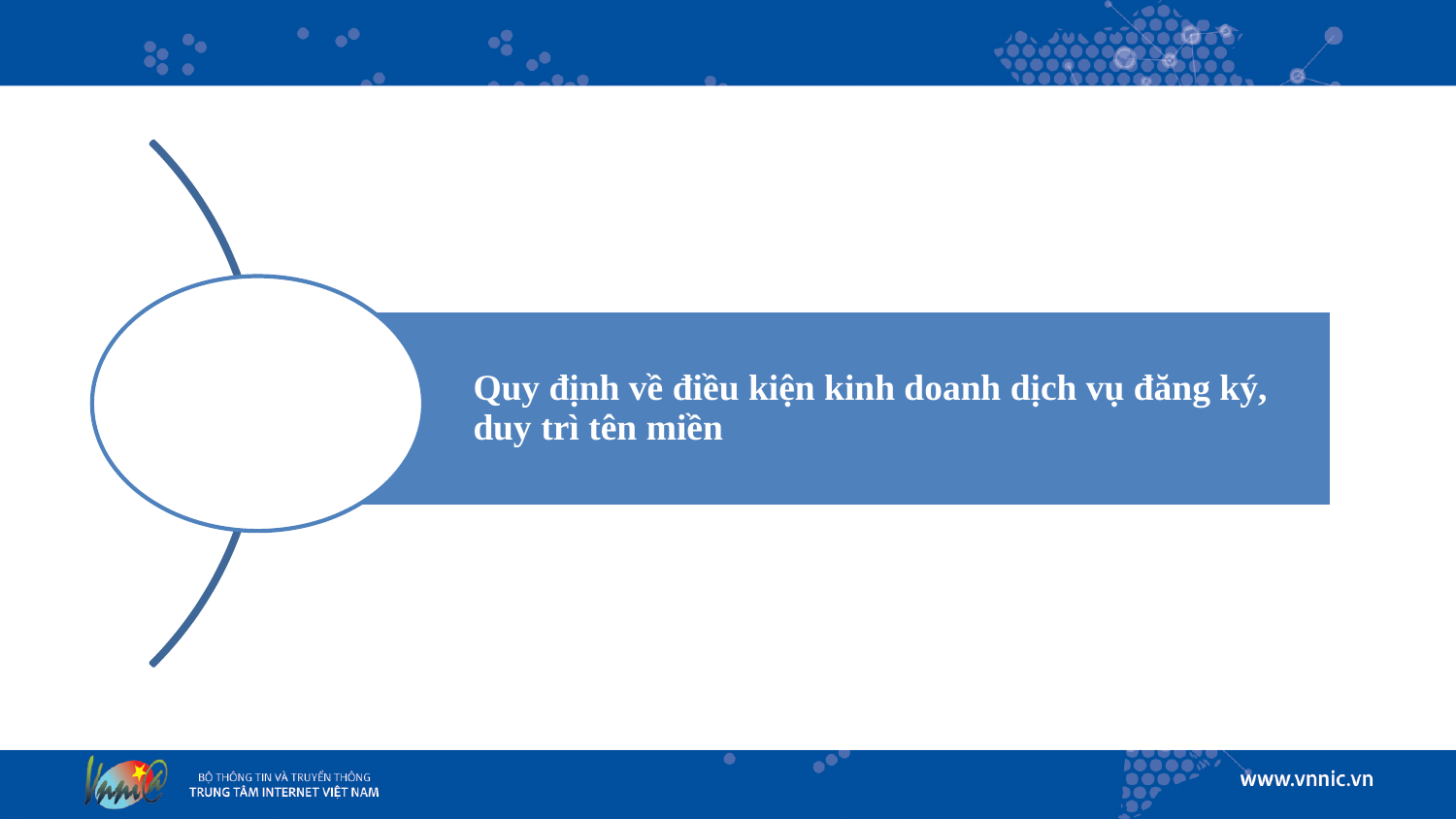

#
Quy định về điều kiện kinh doanh dịch vụ đăng ký, duy trì tên miền